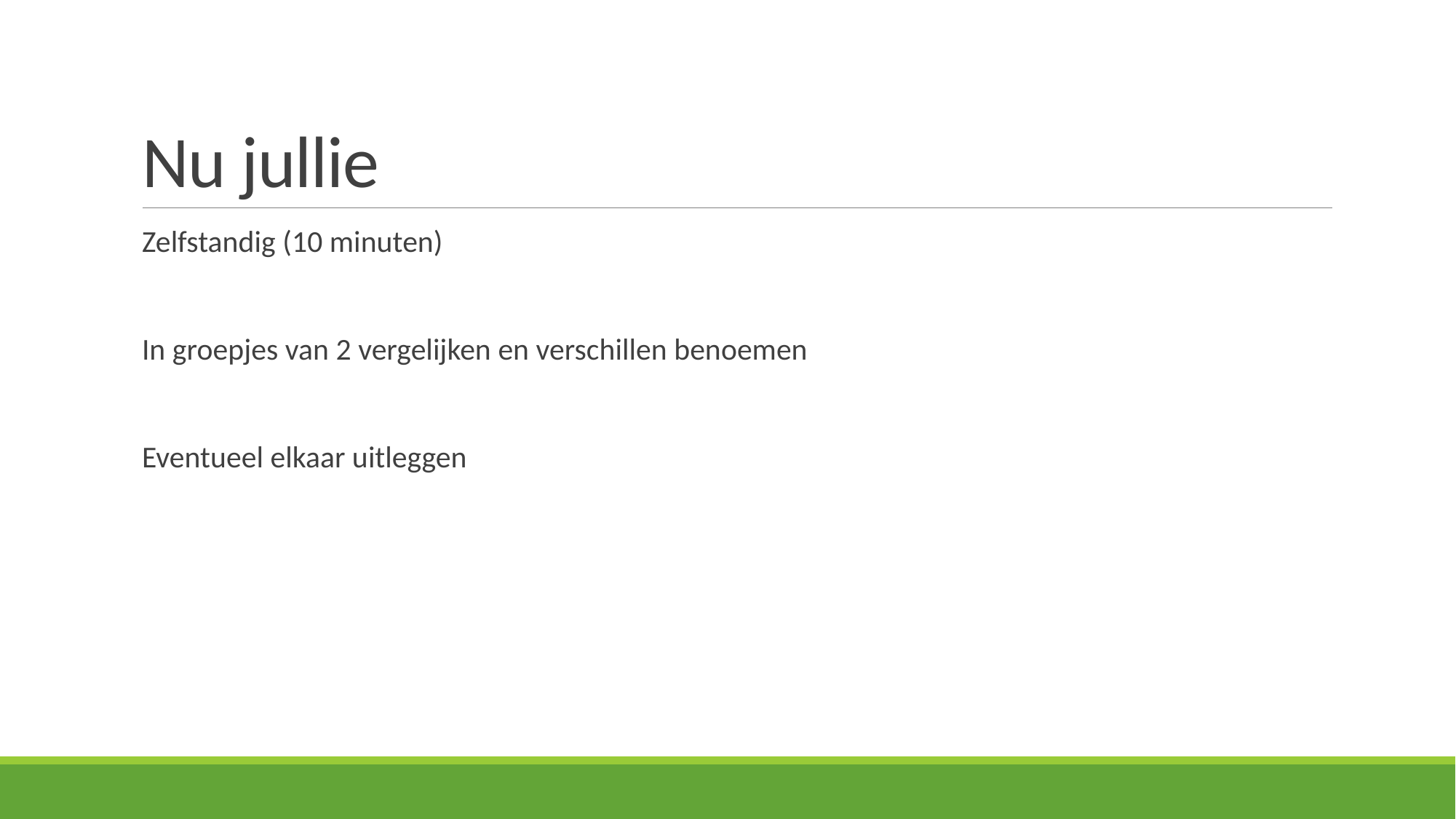

# Nu jullie
Zelfstandig (10 minuten)

In groepjes van 2 vergelijken en verschillen benoemen

Eventueel elkaar uitleggen